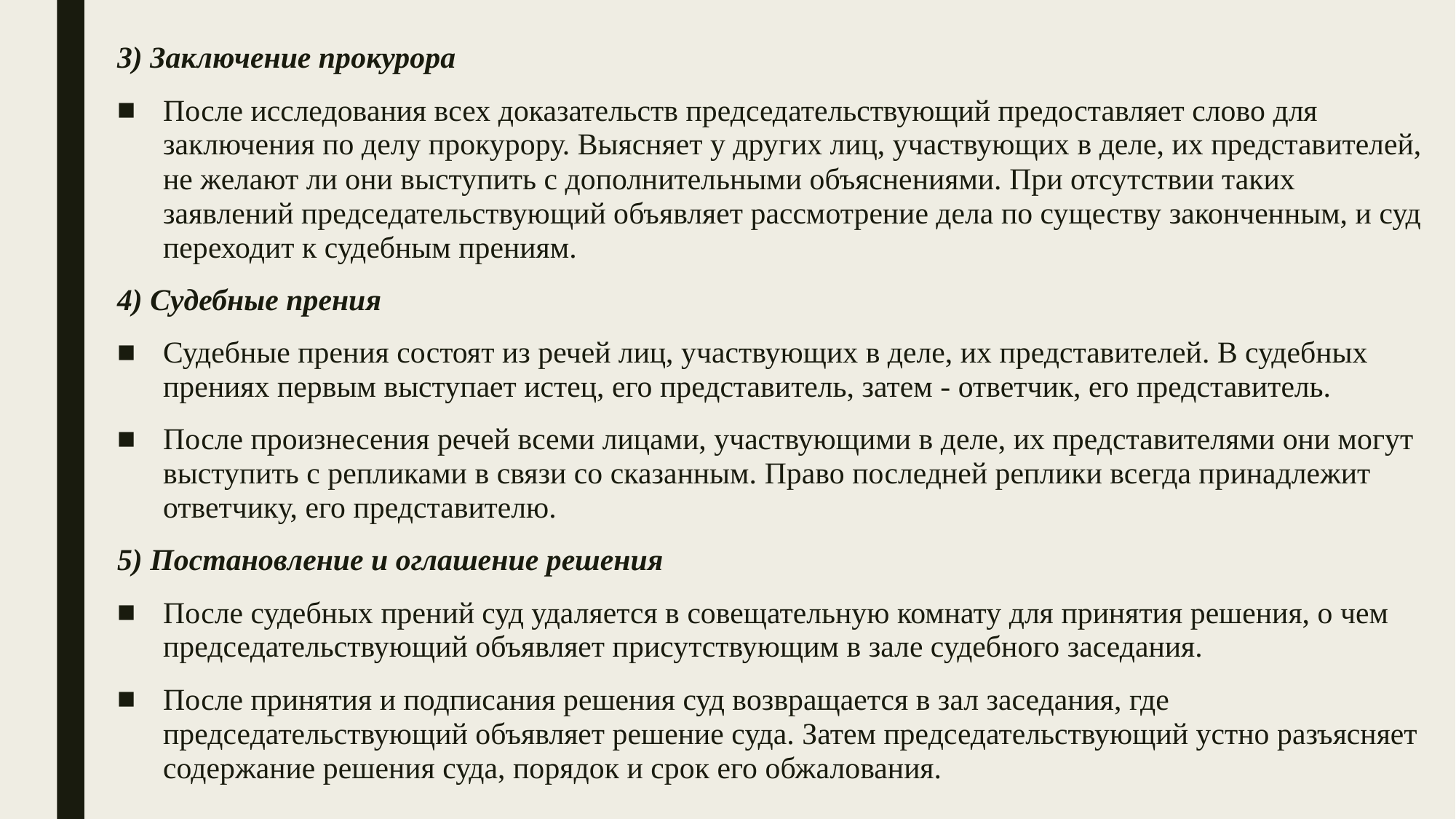

3) Заключение прокурора
После исследования всех доказательств председательствующий предоставляет слово для заключения по делу прокурору. Выясняет у других лиц, участвующих в деле, их представителей, не желают ли они выступить с дополнительными объяснениями. При отсутствии таких заявлений председательствующий объявляет рассмотрение дела по существу законченным, и суд переходит к судебным прениям.
4) Судебные прения
Судебные прения состоят из речей лиц, участвующих в деле, их представителей. В судебных прениях первым выступает истец, его представитель, затем - ответчик, его представитель.
После произнесения речей всеми лицами, участвующими в деле, их представителями они могут выступить с репликами в связи со сказанным. Право последней реплики всегда принадлежит ответчику, его представителю.
5) Постановление и оглашение решения
После судебных прений суд удаляется в совещательную комнату для принятия решения, о чем председательствующий объявляет присутствующим в зале судебного заседания.
После принятия и подписания решения суд возвращается в зал заседания, где председательствующий объявляет решение суда. Затем председательствующий устно разъясняет содержание решения суда, порядок и срок его обжалования.